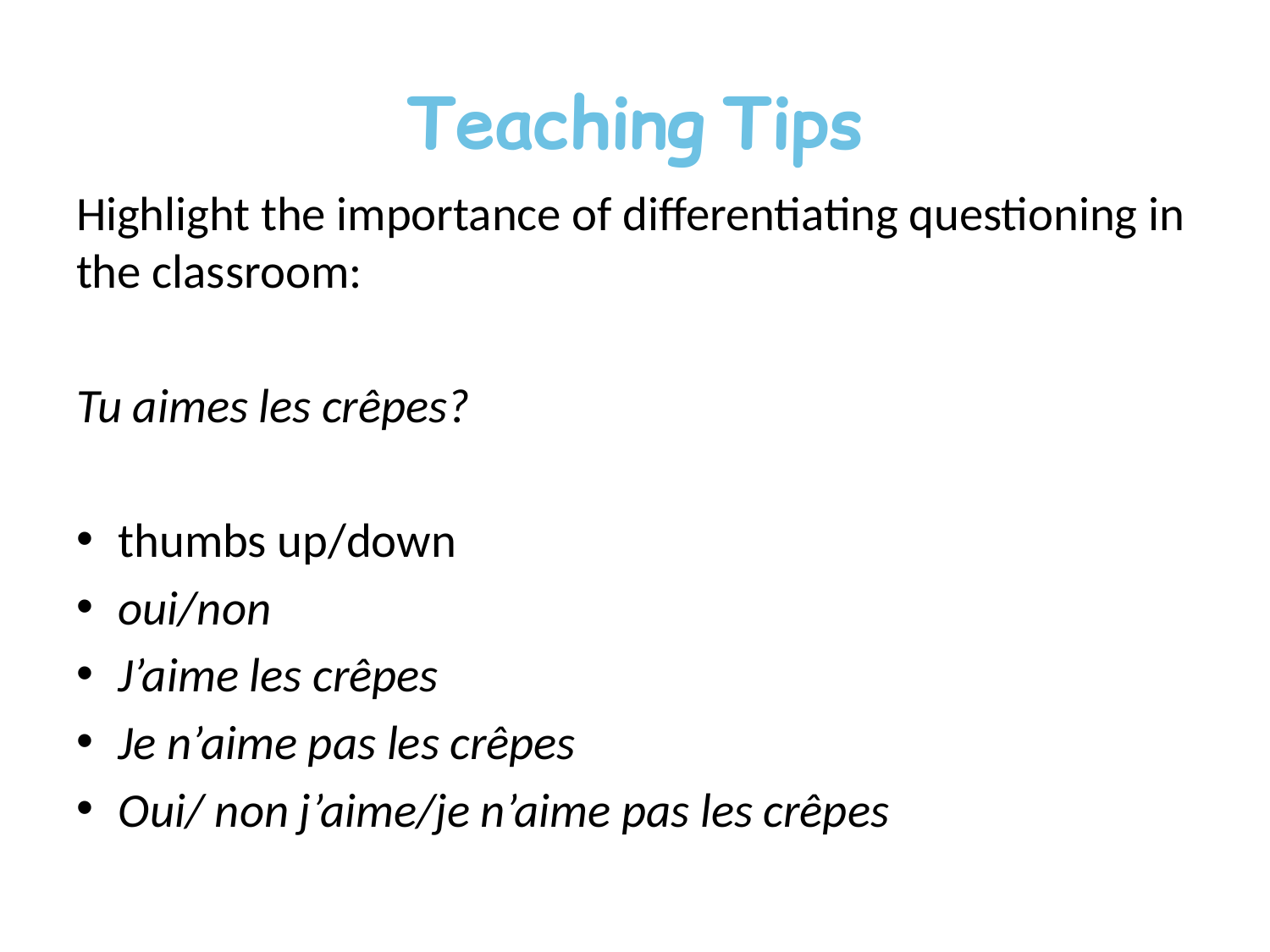

# Teaching Tips
Highlight the importance of differentiating questioning in the classroom:

Tu aimes les crêpes?

thumbs up/down
oui/non
J’aime les crêpes
Je n’aime pas les crêpes
Oui/ non j’aime/je n’aime pas les crêpes